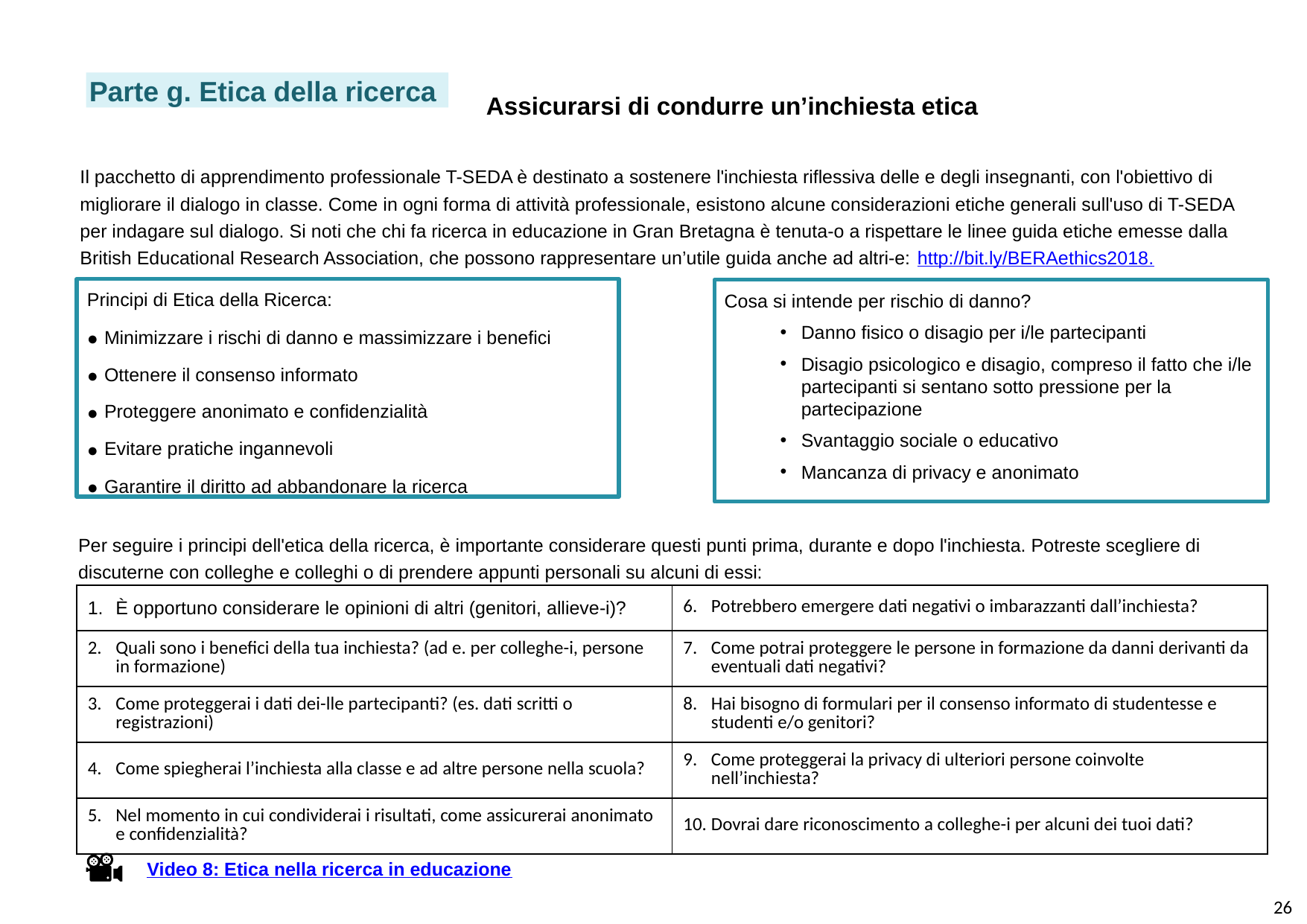

Parte g. Etica della ricerca
Assicurarsi di condurre un’inchiesta etica
Il pacchetto di apprendimento professionale T-SEDA è destinato a sostenere l'inchiesta riflessiva delle e degli insegnanti, con l'obiettivo di migliorare il dialogo in classe. Come in ogni forma di attività professionale, esistono alcune considerazioni etiche generali sull'uso di T-SEDA per indagare sul dialogo. Si noti che chi fa ricerca in educazione in Gran Bretagna è tenuta-o a rispettare le linee guida etiche emesse dalla British Educational Research Association, che possono rappresentare un’utile guida anche ad altri-e: http://bit.ly/BERAethics2018.
Principi di Etica della Ricerca:
 Minimizzare i rischi di danno e massimizzare i benefici
 Ottenere il consenso informato
 Proteggere anonimato e confidenzialità
 Evitare pratiche ingannevoli
 Garantire il diritto ad abbandonare la ricerca
Cosa si intende per rischio di danno?
Danno fisico o disagio per i/le partecipanti
Disagio psicologico e disagio, compreso il fatto che i/le partecipanti si sentano sotto pressione per la partecipazione
Svantaggio sociale o educativo
Mancanza di privacy e anonimato
Per seguire i principi dell'etica della ricerca, è importante considerare questi punti prima, durante e dopo l'inchiesta. Potreste scegliere di discuterne con colleghe e colleghi o di prendere appunti personali su alcuni di essi:
| È opportuno considerare le opinioni di altri (genitori, allieve-i)? | Potrebbero emergere dati negativi o imbarazzanti dall’inchiesta? |
| --- | --- |
| Quali sono i benefici della tua inchiesta? (ad e. per colleghe-i, persone in formazione) | Come potrai proteggere le persone in formazione da danni derivanti da eventuali dati negativi? |
| Come proteggerai i dati dei-lle partecipanti? (es. dati scritti o registrazioni) | Hai bisogno di formulari per il consenso informato di studentesse e studenti e/o genitori? |
| Come spiegherai l’inchiesta alla classe e ad altre persone nella scuola? | Come proteggerai la privacy di ulteriori persone coinvolte nell’inchiesta? |
| Nel momento in cui condividerai i risultati, come assicurerai anonimato e confidenzialità? | Dovrai dare riconoscimento a colleghe-i per alcuni dei tuoi dati? |

Video 8: Etica nella ricerca in educazione
26